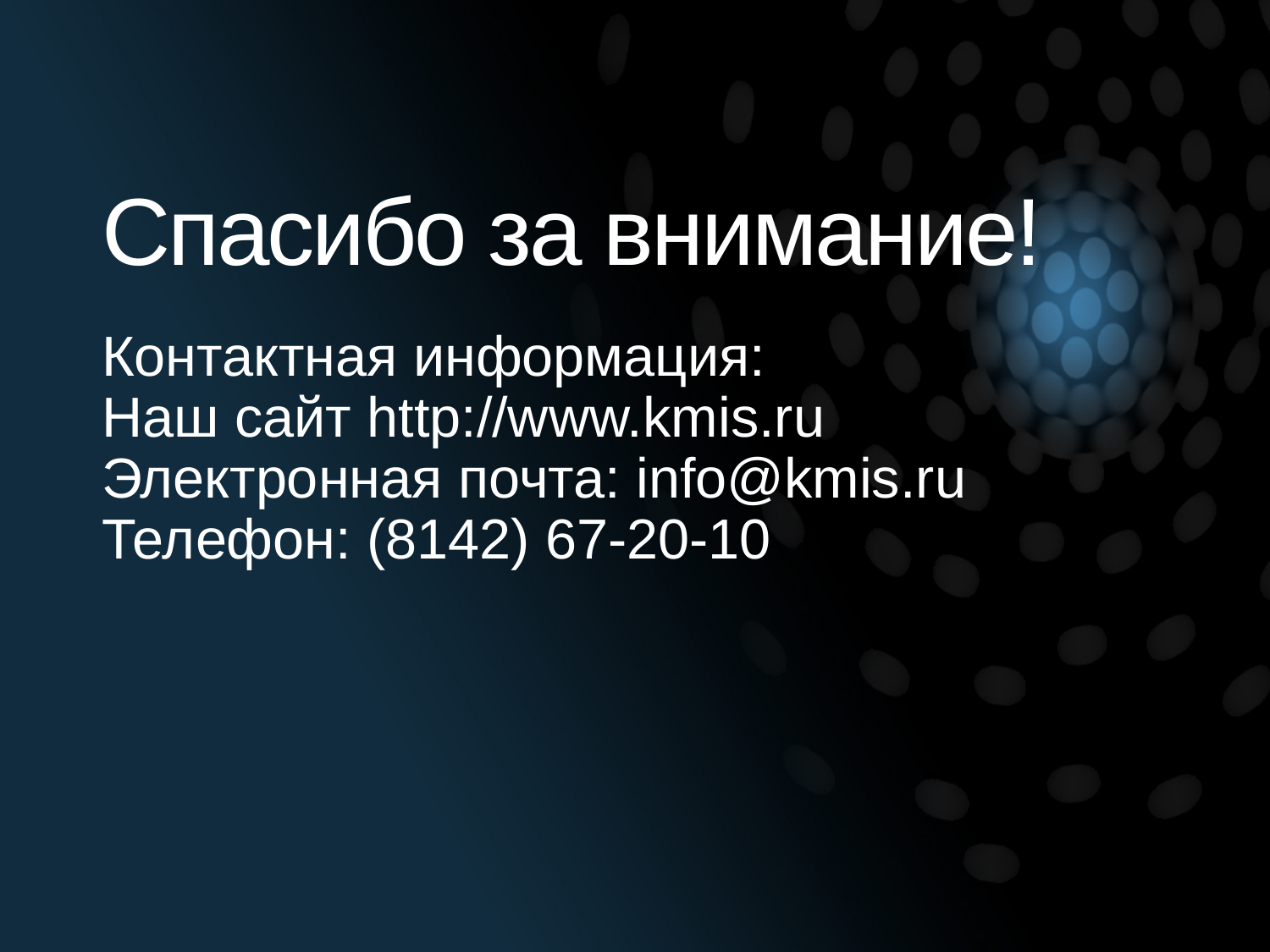

# Спасибо за внимание!
Контактная информация:
Наш сайт http://www.kmis.ru
Электронная почта: info@kmis.ru
Телефон: (8142) 67-20-10